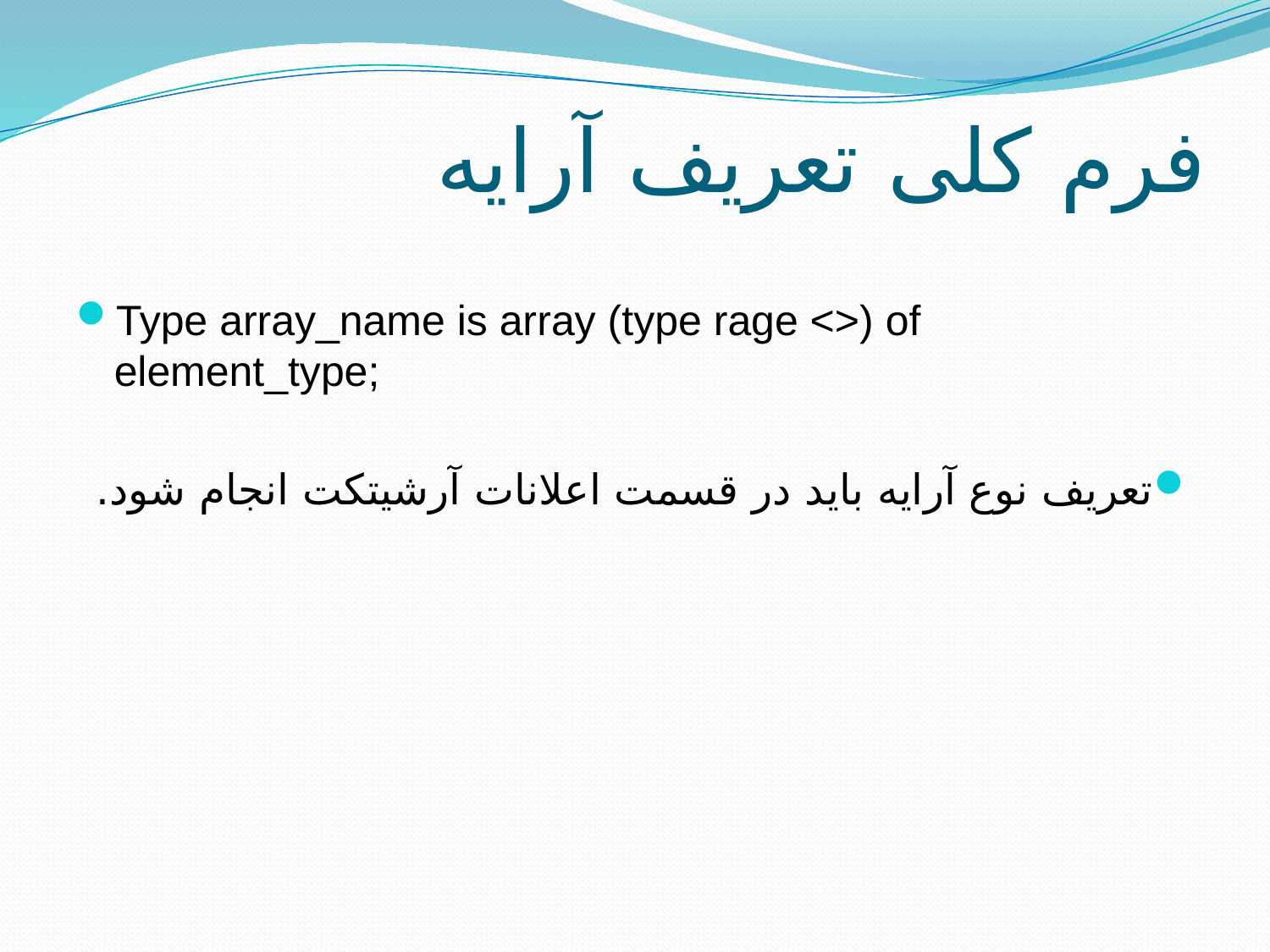

# فرم کلی تعریف آرایه
Type array_name is array (type rage <>) of element_type;

تعریف نوع آرایه باید در قسمت اعلانات آرشیتکت انجام شود.